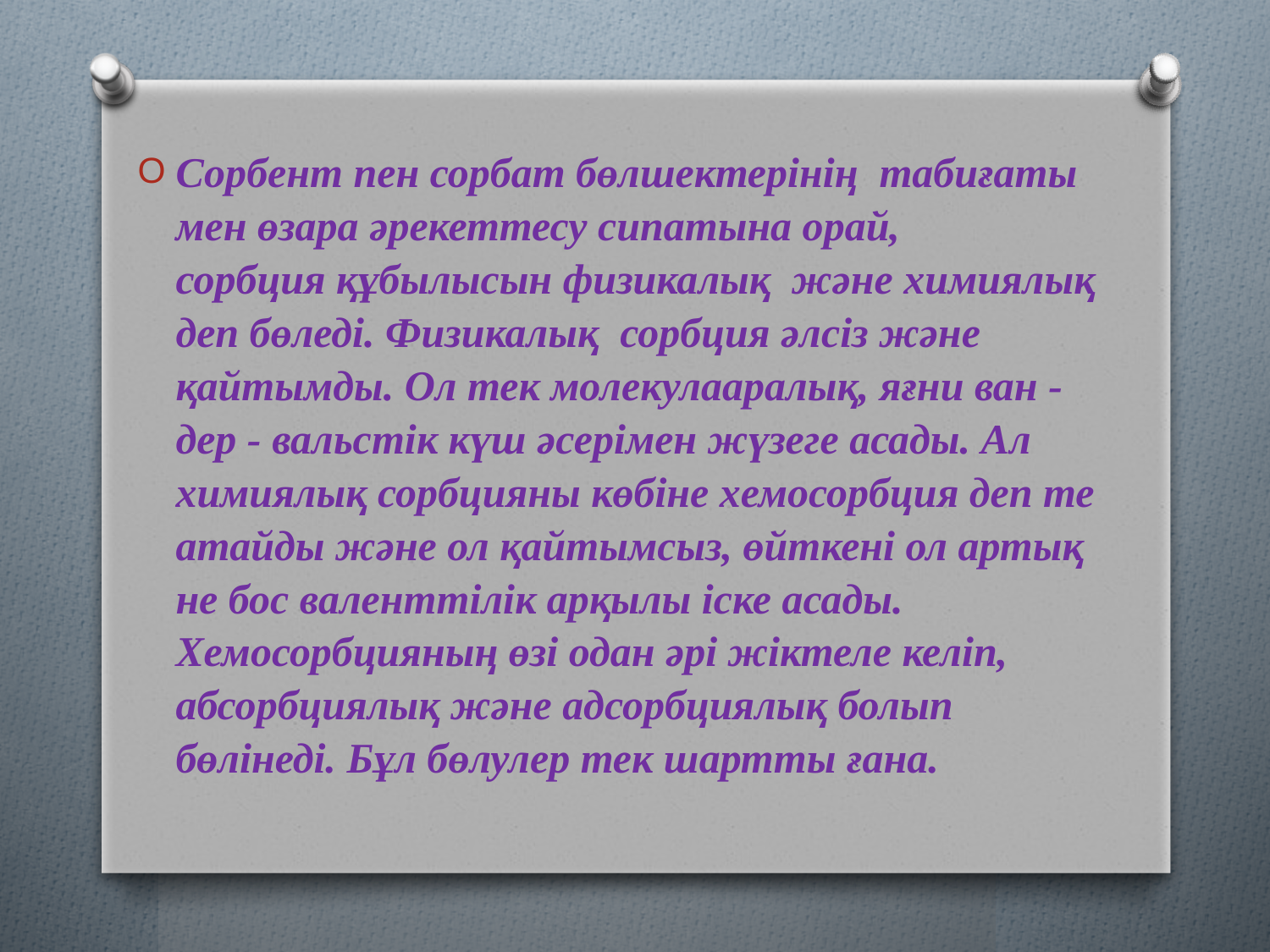

Сорбент пен сорбат бөлшектерінің  табиғаты мен өзара әрекеттесу сипатына орай, сорбция құбылысын физикалық  және химиялық деп бөледі. Физикалық  сорбция әлсіз және қайтымды. Ол тек молекулааралық, яғни ван -дер - вальстік күш әсерімен жүзеге асады. Ал химиялық сорбцияны көбіне хемосорбция деп те атайды және ол қайтымсыз, өйткені ол артық не бос валенттілік арқылы іске асады. Хемосорбцияның өзі одан әрі жіктеле келіп, абсорбциялық және адсорбциялық болып бөлінеді. Бұл бөлулер тек шартты ғана.